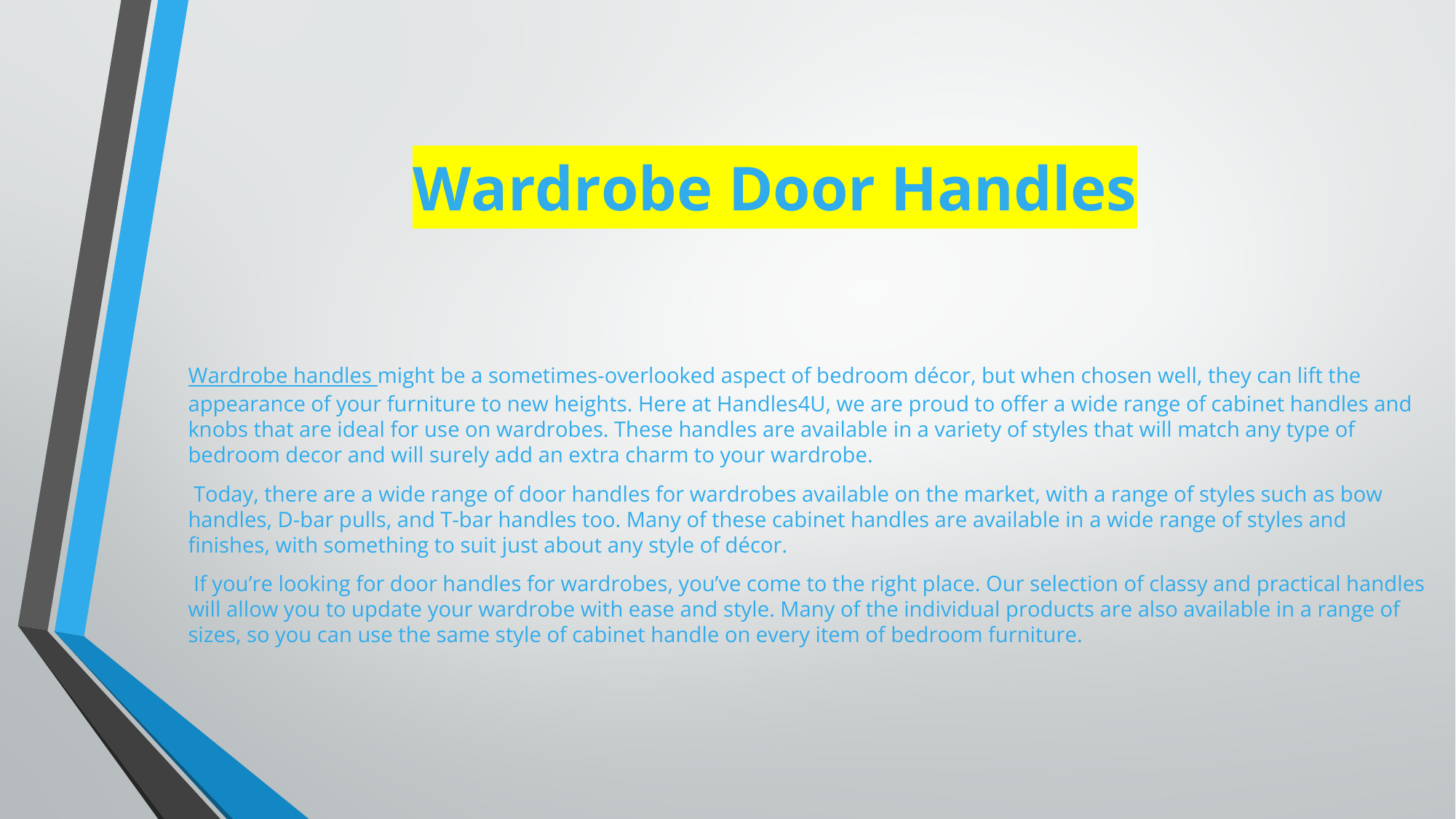

# Wardrobe Door Handles
Wardrobe handles might be a sometimes-overlooked aspect of bedroom décor, but when chosen well, they can lift the appearance of your furniture to new heights. Here at Handles4U, we are proud to offer a wide range of cabinet handles and knobs that are ideal for use on wardrobes. These handles are available in a variety of styles that will match any type of bedroom decor and will surely add an extra charm to your wardrobe.
 Today, there are a wide range of door handles for wardrobes available on the market, with a range of styles such as bow handles, D-bar pulls, and T-bar handles too. Many of these cabinet handles are available in a wide range of styles and finishes, with something to suit just about any style of décor.
 If you’re looking for door handles for wardrobes, you’ve come to the right place. Our selection of classy and practical handles will allow you to update your wardrobe with ease and style. Many of the individual products are also available in a range of sizes, so you can use the same style of cabinet handle on every item of bedroom furniture.